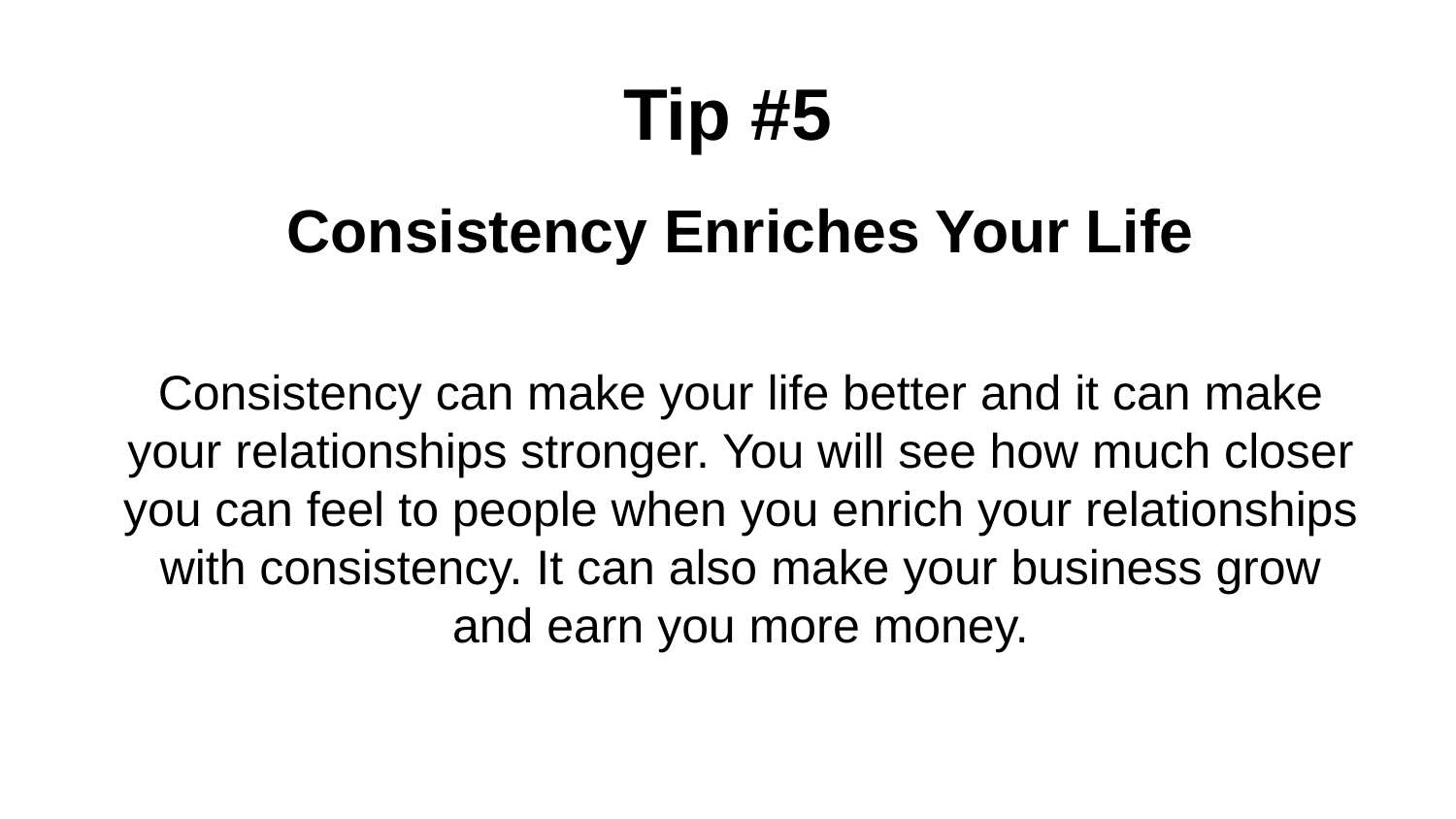

# Tip #5
Consistency Enriches Your Life

Consistency can make your life better and it can make your relationships stronger. You will see how much closer you can feel to people when you enrich your relationships with consistency. It can also make your business grow and earn you more money.